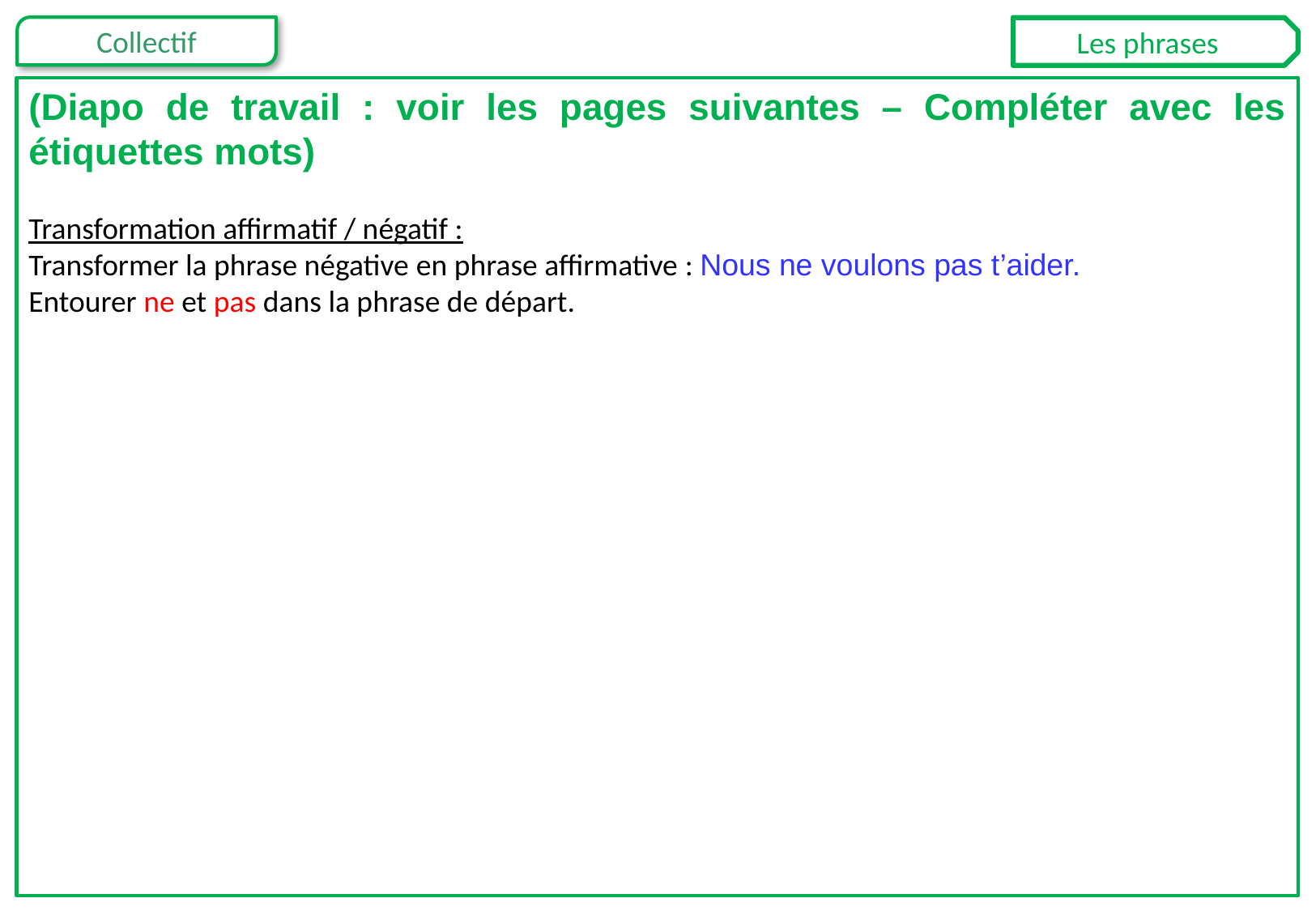

Les phrases
(Diapo de travail : voir les pages suivantes – Compléter avec les étiquettes mots)

Transformation affirmatif / négatif :
Transformer la phrase négative en phrase affirmative : Nous ne voulons pas t’aider.
Entourer ne et pas dans la phrase de départ.